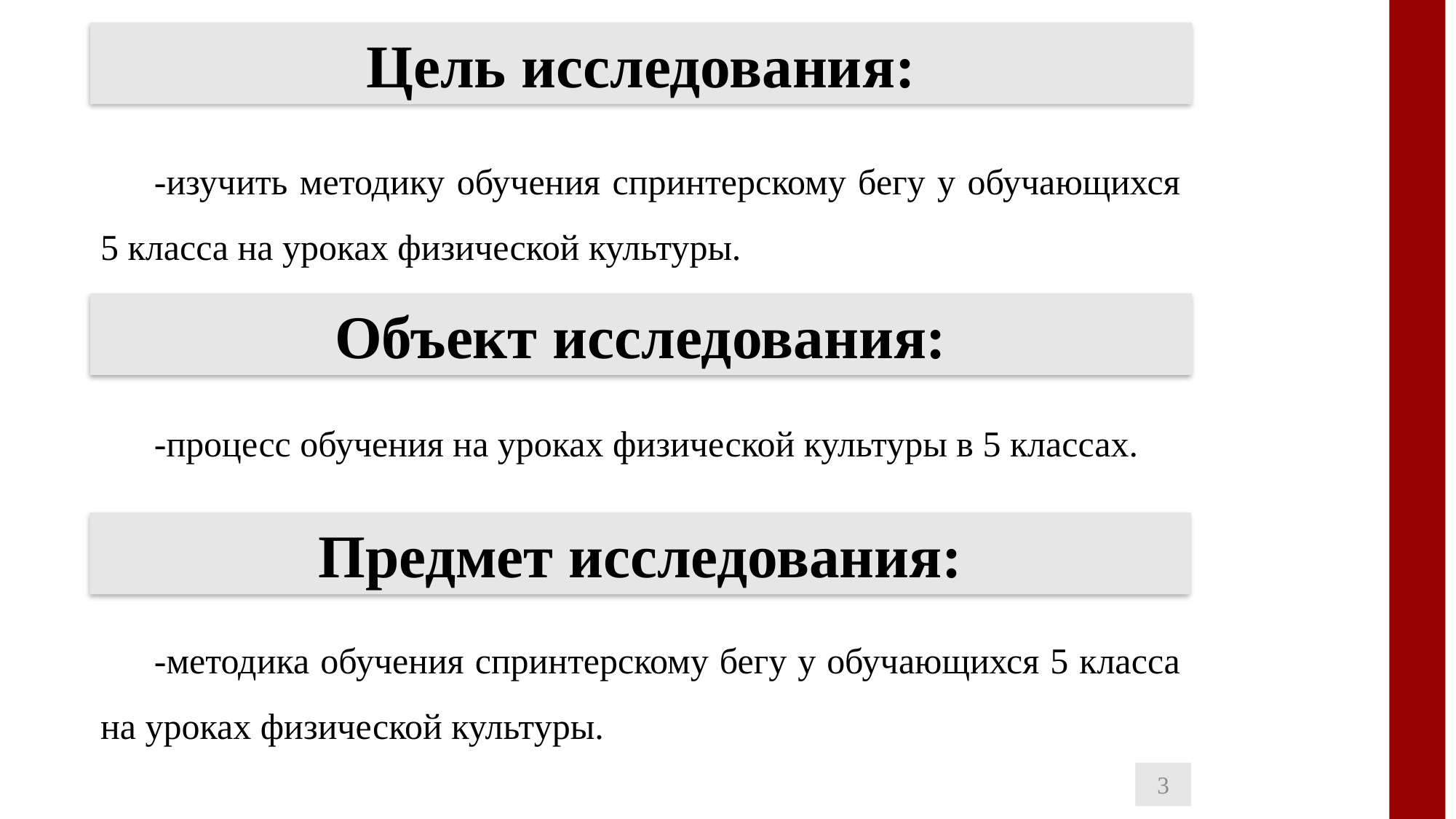

Цель исследования:
-изучить методику обучения спринтерскому бегу у обучающихся 5 класса на уроках физической культуры.

Объект исследования:

-процесс обучения на уроках физической культуры в 5 классах.

Предмет исследования:
-методика обучения спринтерскому бегу у обучающихся 5 класса на уроках физической культуры.

3